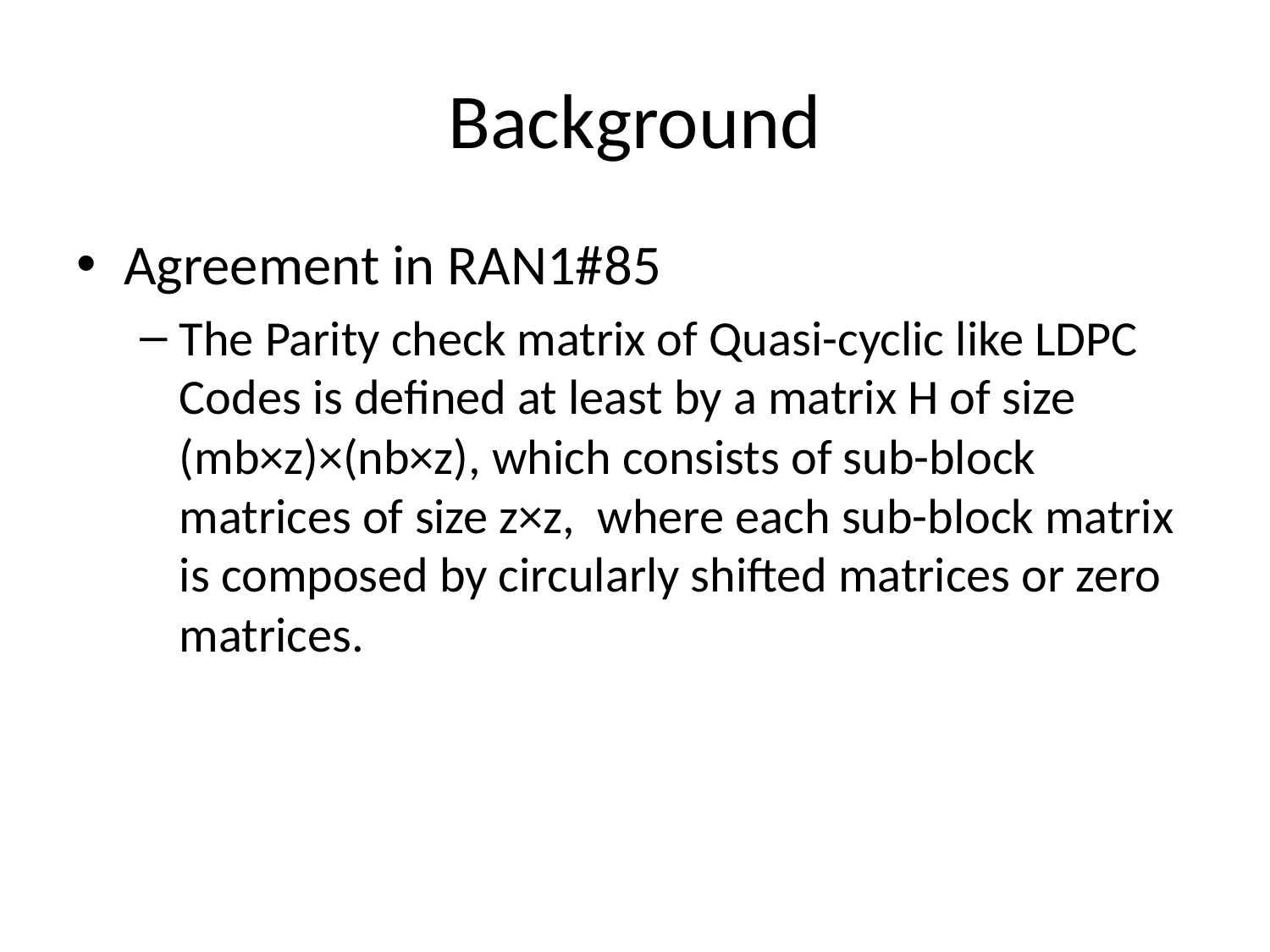

# Background
Agreement in RAN1#85
The Parity check matrix of Quasi-cyclic like LDPC Codes is defined at least by a matrix H of size (mb×z)×(nb×z), which consists of sub-block matrices of size z×z,  where each sub-block matrix is composed by circularly shifted matrices or zero matrices.